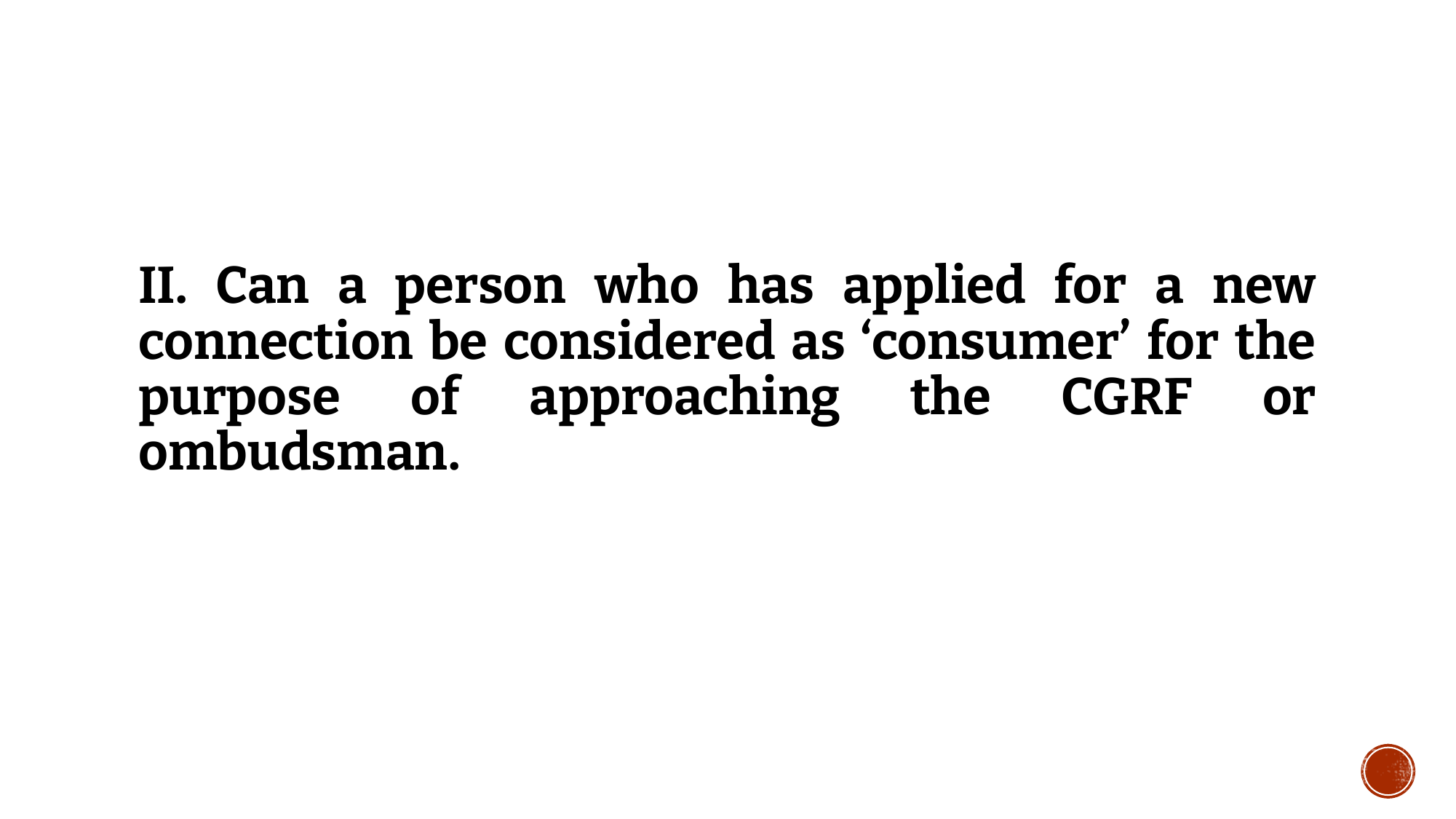

II. Can a person who has applied for a new connection be considered as ‘consumer’ for the purpose of approaching the CGRF or ombudsman.